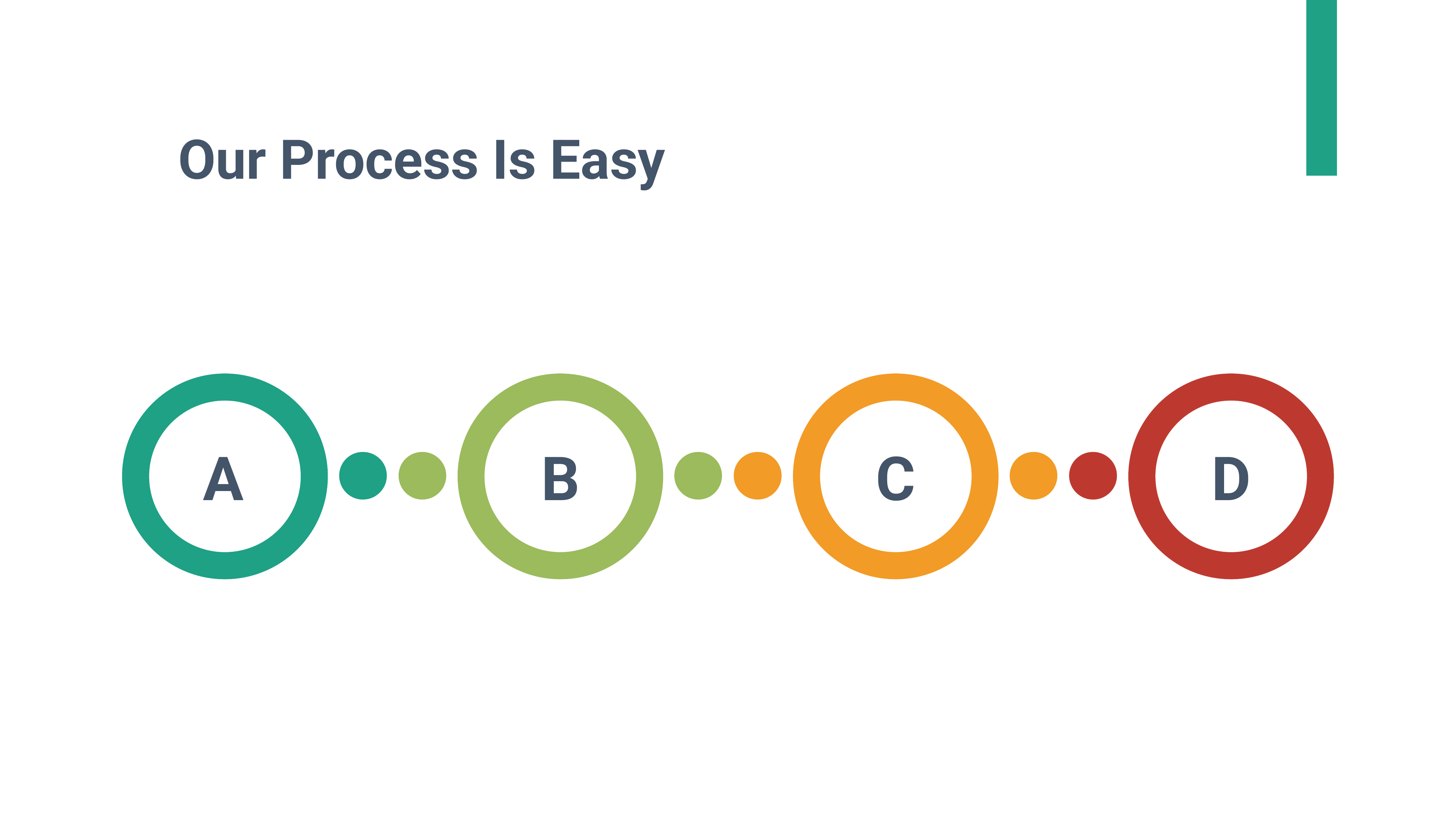

Our Process Is Easy

A
B
C
D